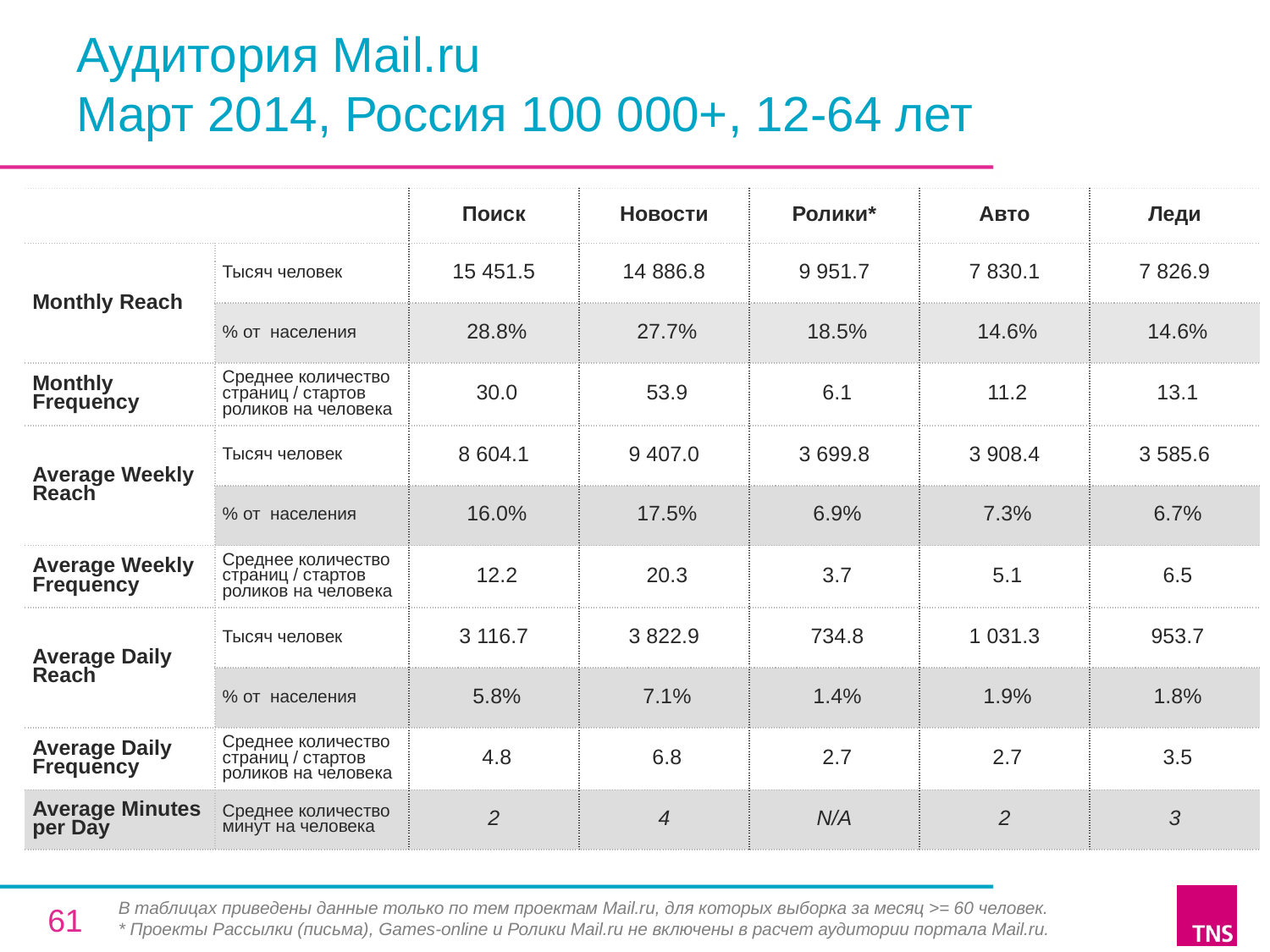

# Аудитория Mail.ru Март 2014, Россия 100 000+, 12-64 лет
|  |  | Поиск | Новости | Ролики\* | Авто | Леди |
| --- | --- | --- | --- | --- | --- | --- |
| Monthly Reach | Тысяч человек | 15 451.5 | 14 886.8 | 9 951.7 | 7 830.1 | 7 826.9 |
|  | % от населения | 28.8% | 27.7% | 18.5% | 14.6% | 14.6% |
| Monthly Frequency | Среднее количество страниц / стартов роликов на человека | 30.0 | 53.9 | 6.1 | 11.2 | 13.1 |
| Average Weekly Reach | Тысяч человек | 8 604.1 | 9 407.0 | 3 699.8 | 3 908.4 | 3 585.6 |
|  | % от населения | 16.0% | 17.5% | 6.9% | 7.3% | 6.7% |
| Average Weekly Frequency | Среднее количество страниц / стартов роликов на человека | 12.2 | 20.3 | 3.7 | 5.1 | 6.5 |
| Average Daily Reach | Тысяч человек | 3 116.7 | 3 822.9 | 734.8 | 1 031.3 | 953.7 |
|  | % от населения | 5.8% | 7.1% | 1.4% | 1.9% | 1.8% |
| Average Daily Frequency | Среднее количество страниц / стартов роликов на человека | 4.8 | 6.8 | 2.7 | 2.7 | 3.5 |
| Average Minutes per Day | Среднее количество минут на человека | 2 | 4 | N/A | 2 | 3 |
В таблицах приведены данные только по тем проектам Mail.ru, для которых выборка за месяц >= 60 человек.
* Проекты Рассылки (письма), Games-online и Ролики Mail.ru не включены в расчет аудитории портала Mail.ru.
61